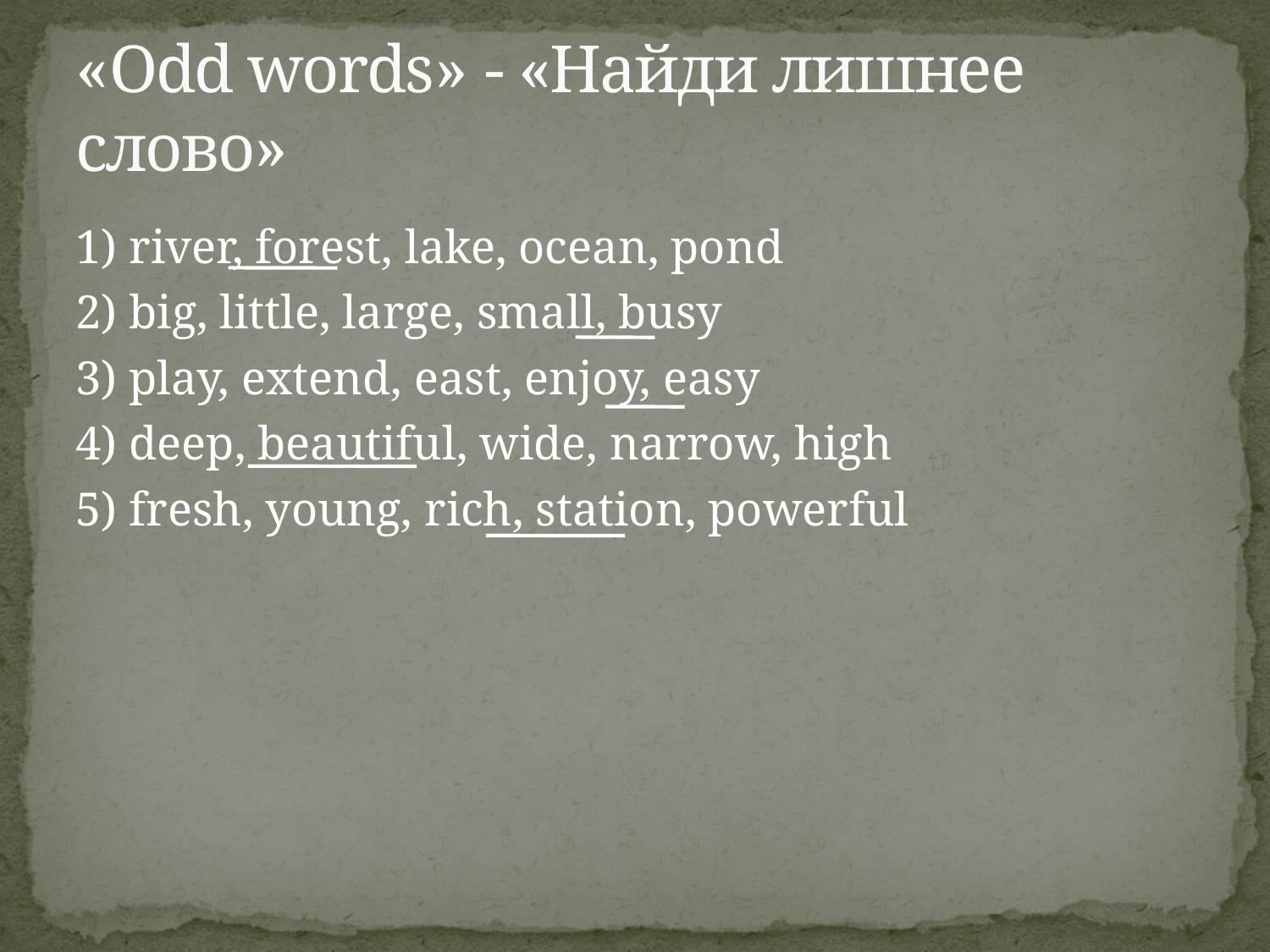

# «Odd words» - «Найди лишнее слово»
1) river, forest, lake, ocean, pond
2) big, little, large, small, busy
3) play, extend, east, enjoy, easy
4) deep, beautiful, wide, narrow, high
5) fresh, young, rich, station, powerful